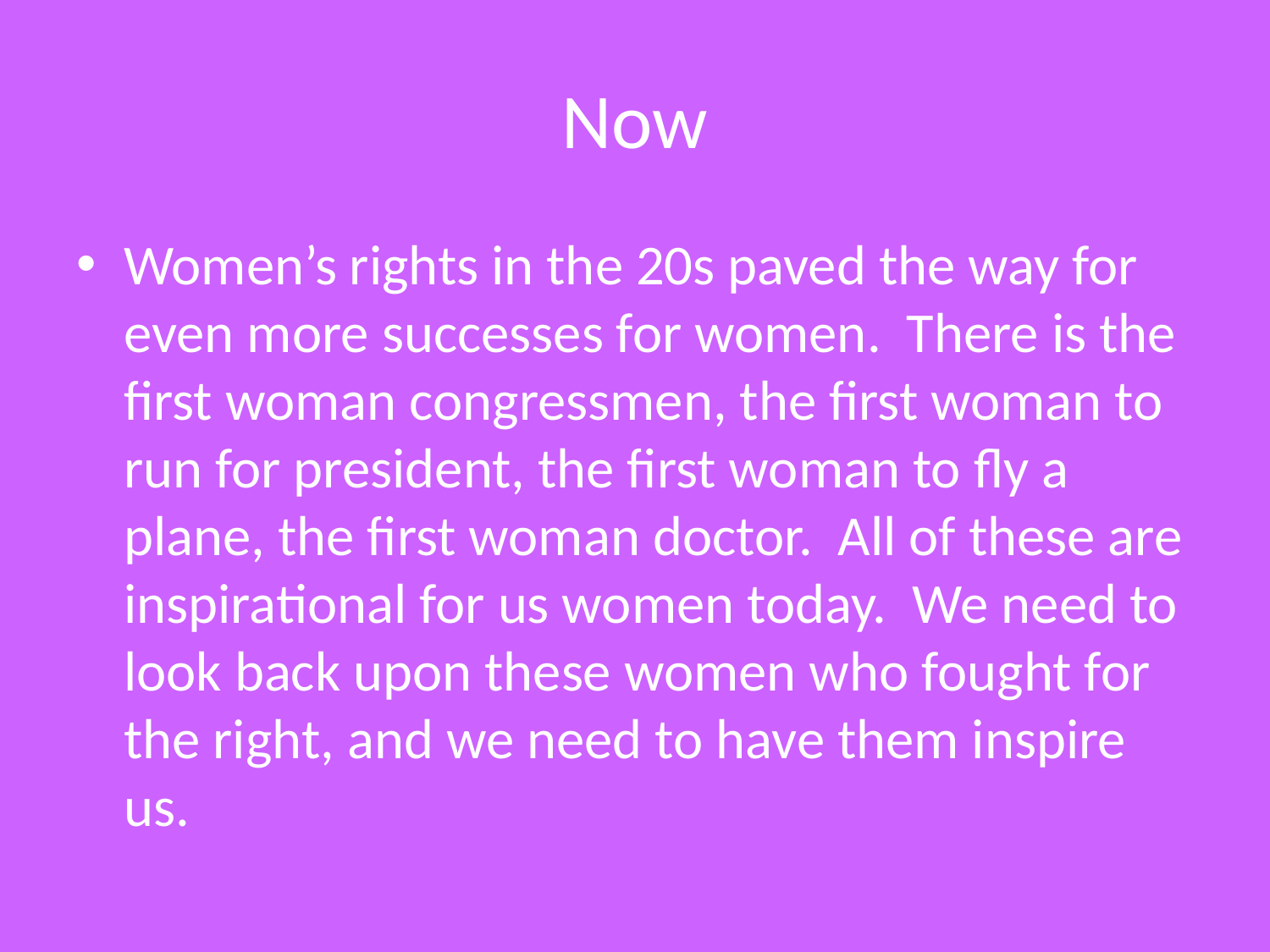

# Now
Women’s rights in the 20s paved the way for even more successes for women.  There is the first woman congressmen, the first woman to run for president, the first woman to fly a plane, the first woman doctor.  All of these are inspirational for us women today.  We need to look back upon these women who fought for the right, and we need to have them inspire us.